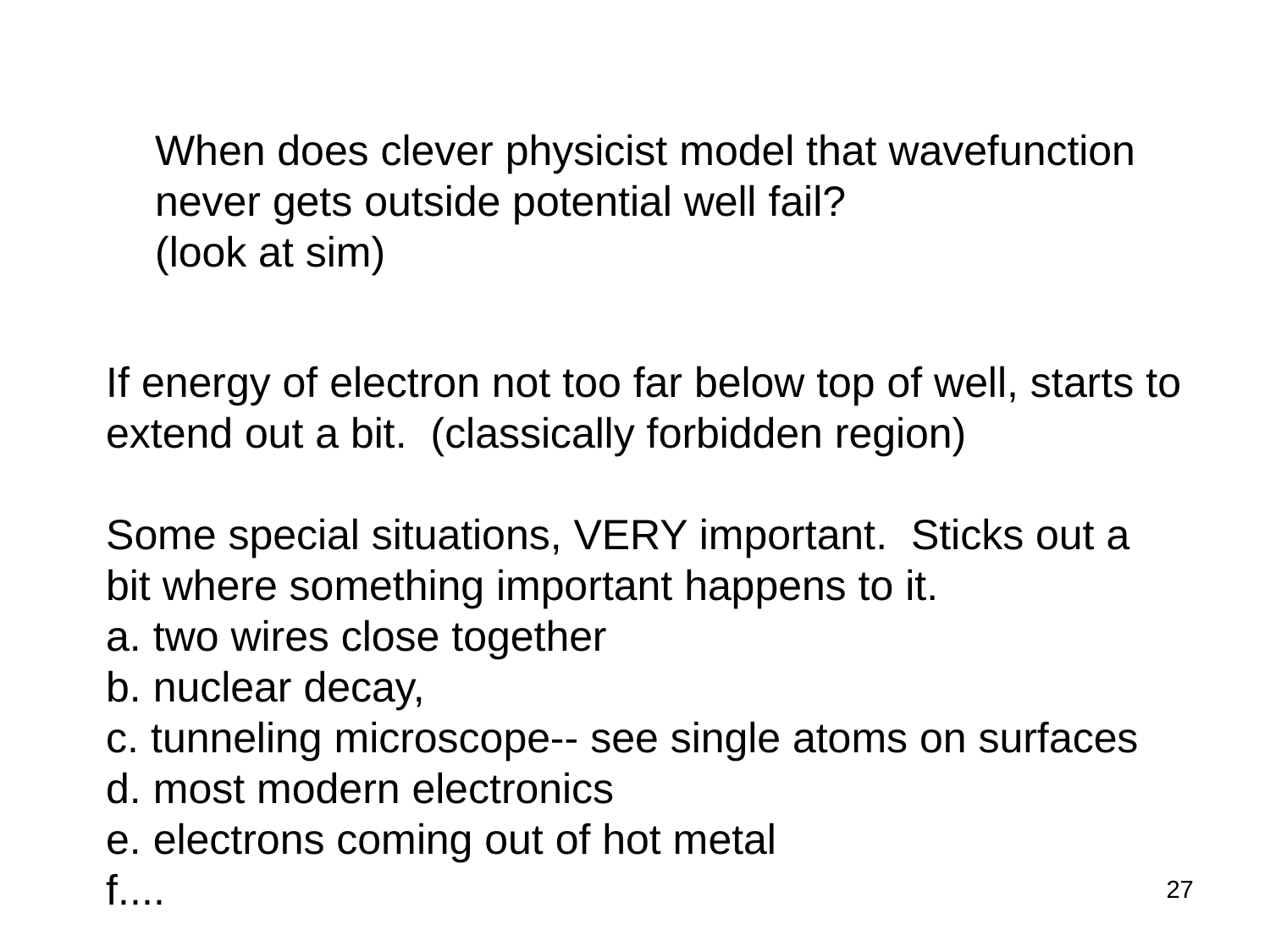

When does clever physicist model that wavefunction
never gets outside potential well fail?
(look at sim)
If energy of electron not too far below top of well, starts to
extend out a bit.  (classically forbidden region)

Some special situations, VERY important.  Sticks out a
bit where something important happens to it.
a. two wires close together
b. nuclear decay,
c. tunneling microscope-- see single atoms on surfaces
d. most modern electronics
e. electrons coming out of hot metal
f....
27